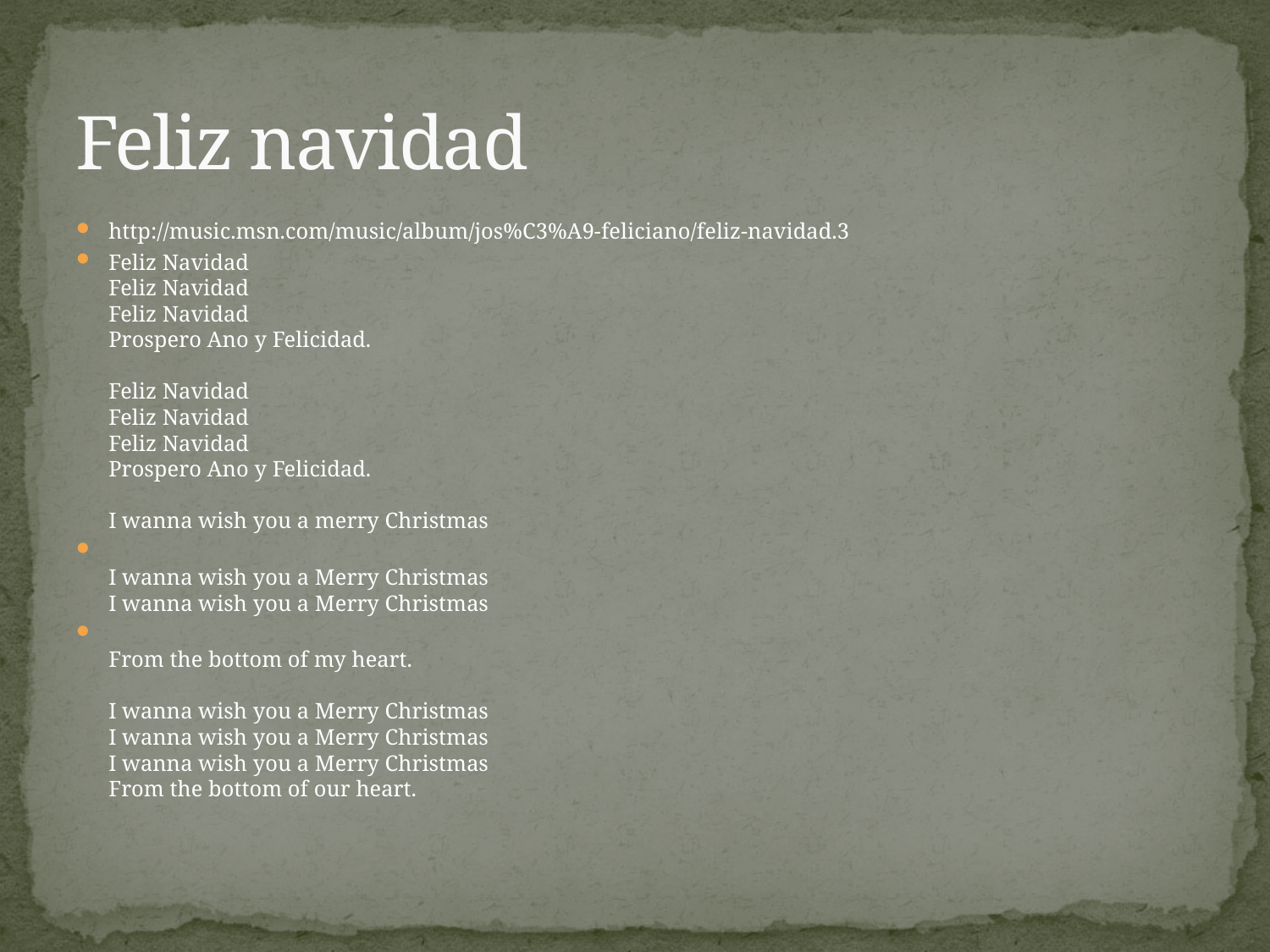

# Feliz navidad
http://music.msn.com/music/album/jos%C3%A9-feliciano/feliz-navidad.3
Feliz Navidad
Feliz Navidad
Feliz Navidad
Prospero Ano y Felicidad.
Feliz Navidad
Feliz Navidad
Feliz Navidad
Prospero Ano y Felicidad.
I wanna wish you a merry Christmas
I wanna wish you a Merry Christmas
I wanna wish you a Merry Christmas
From the bottom of my heart.
I wanna wish you a Merry Christmas
I wanna wish you a Merry Christmas
I wanna wish you a Merry Christmas
From the bottom of our heart.